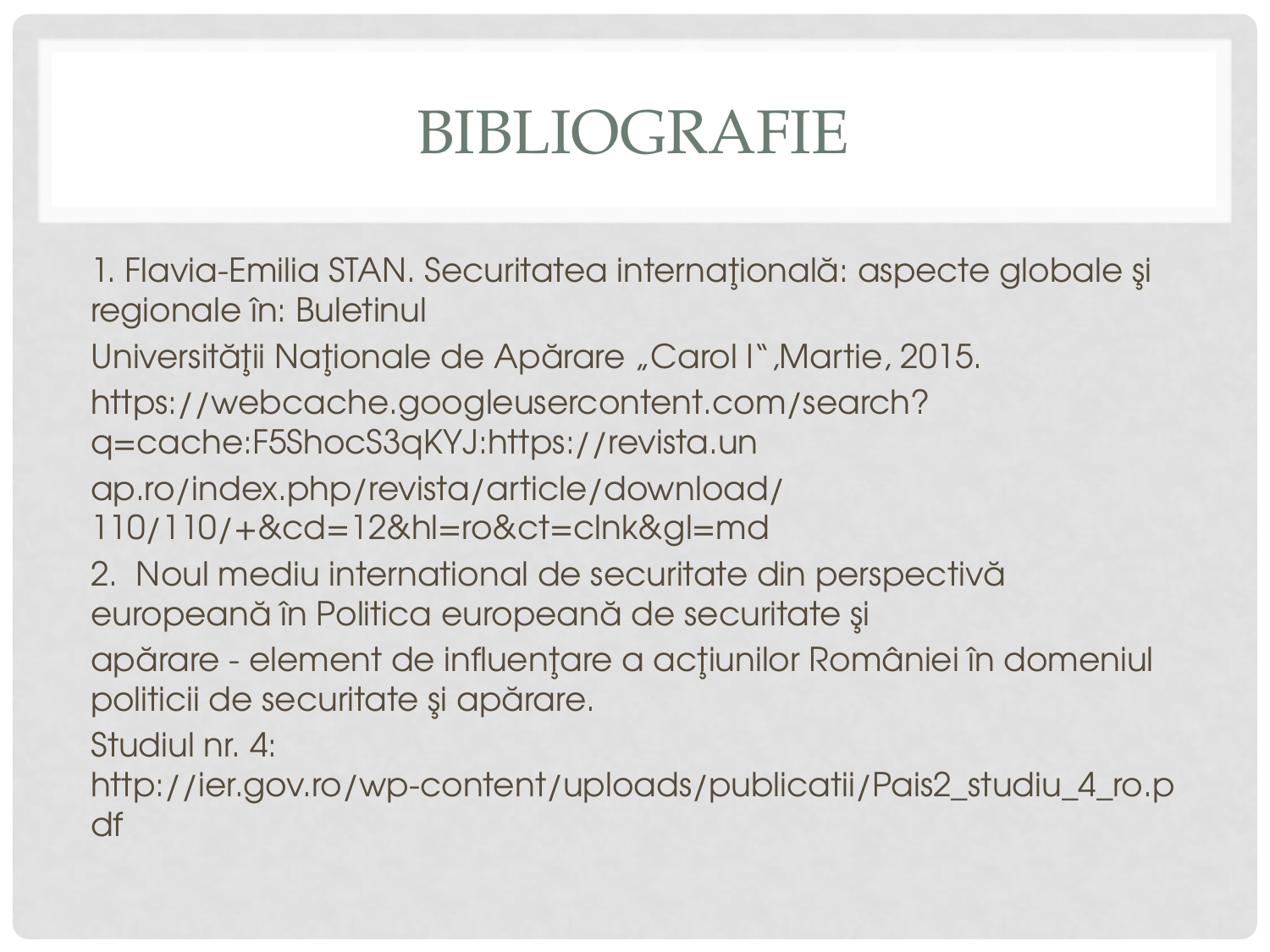

# bibliografie
1. Flavia-Emilia STAN. Securitatea internaţională: aspecte globale şi regionale în: Buletinul
Universităţii Naţionale de Apărare „Carol I“,Martie, 2015.
https://webcache.googleusercontent.com/search?q=cache:F5ShocS3qKYJ:https://revista.un
ap.ro/index.php/revista/article/download/110/110/+&cd=12&hl=ro&ct=clnk&gl=md
2.  Noul mediu international de securitate din perspectivă europeană în Politica europeană de securitate şi
apărare - element de influenţare a acţiunilor României în domeniul politicii de securitate şi apărare.
Studiul nr. 4: http://ier.gov.ro/wp-content/uploads/publicatii/Pais2_studiu_4_ro.pdf